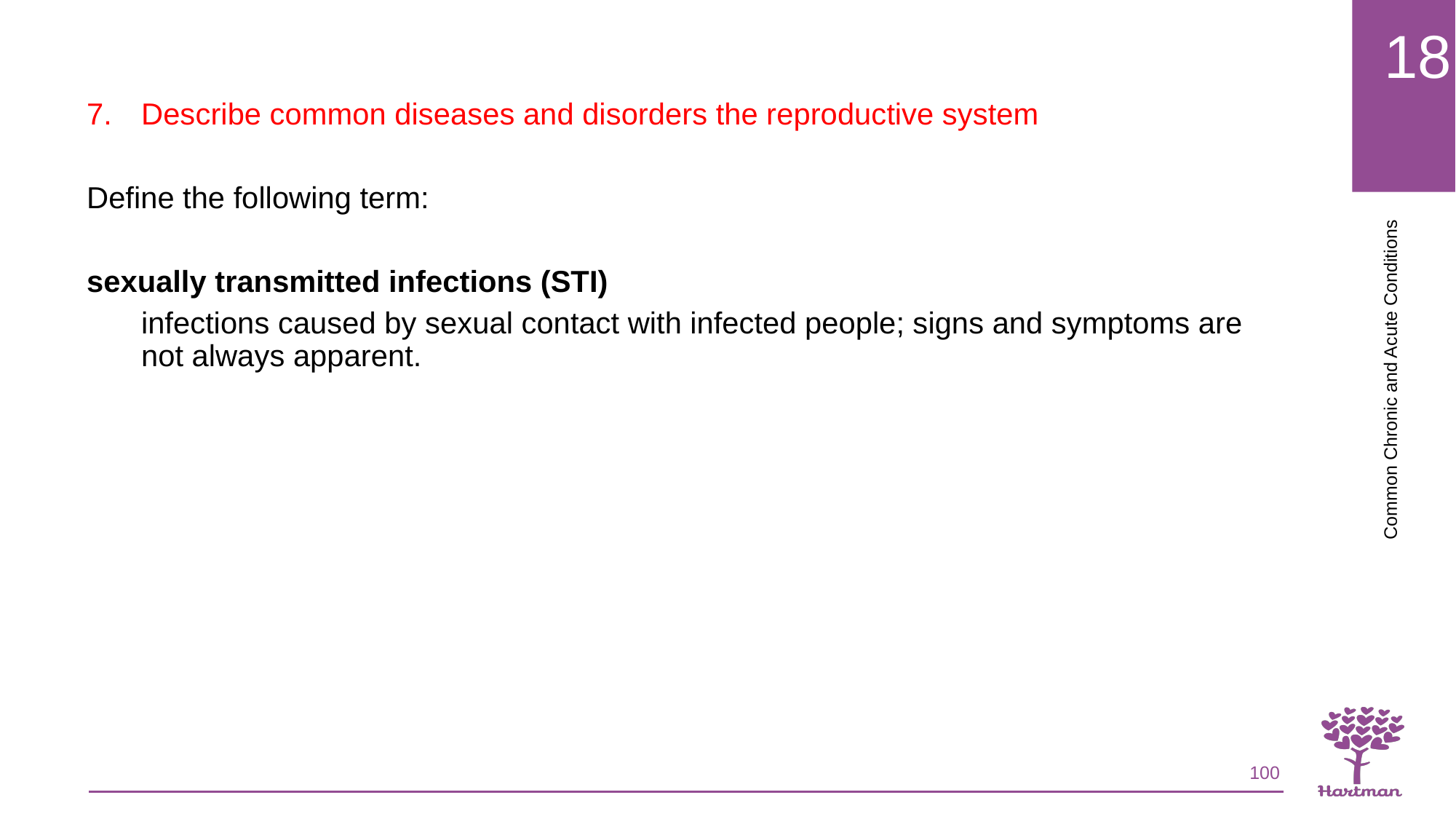

Describe common diseases and disorders the reproductive system

Define the following term:

sexually transmitted infections (STI)
infections caused by sexual contact with infected people; signs and symptoms are not always apparent.

100